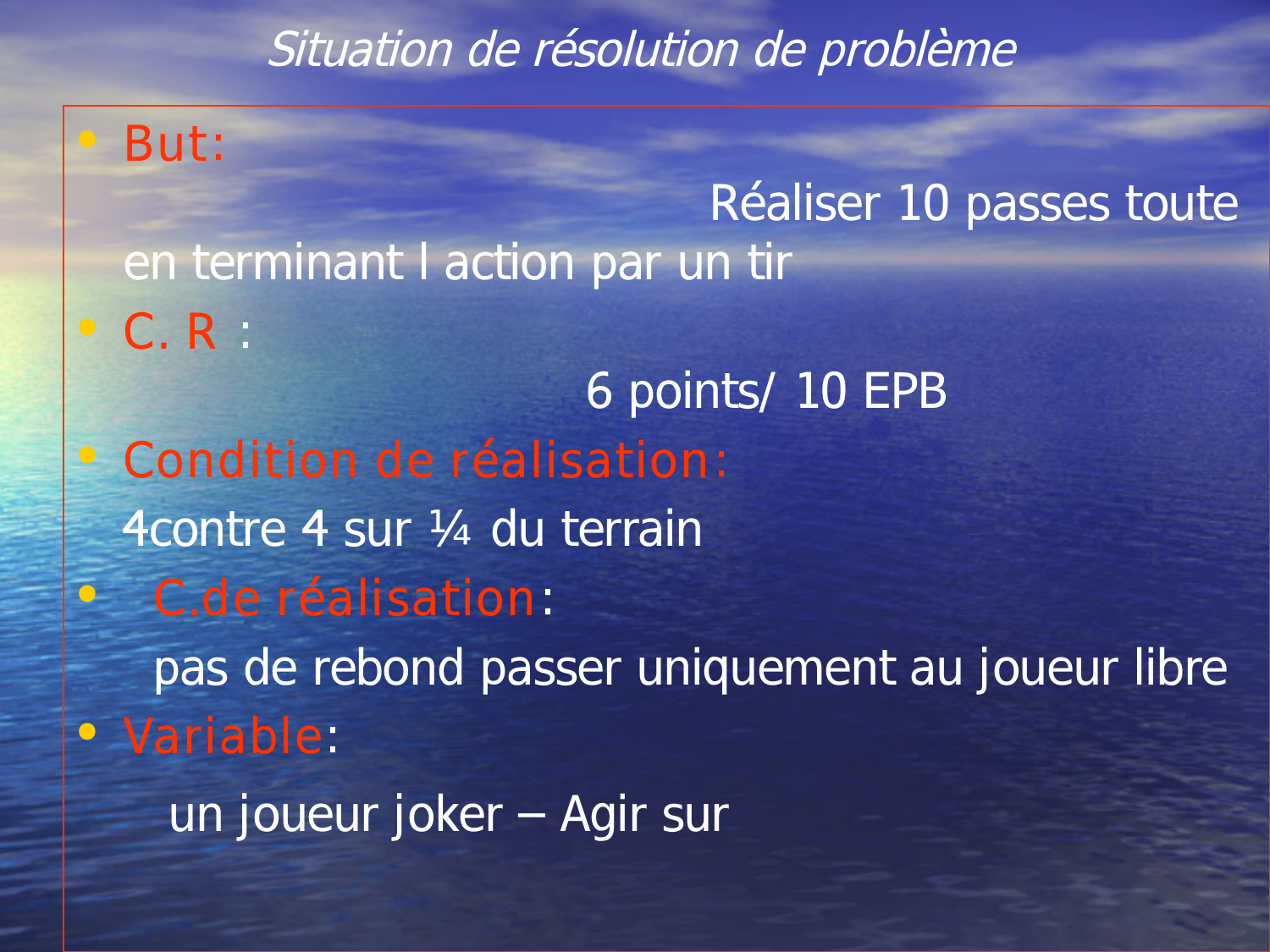

# Situation de résolution de problème
But:                                                                                                         Réaliser 10 passes toute en terminant l action par un tir
C. R :                                                                                               6 points/ 10 EPB
Condition de réalisation:
   4contre 4 sur ¼ du terrain
  C.de réalisation:
     pas de rebond passer uniquement au joueur libre
Variable:
      un joueur joker – Agir sur